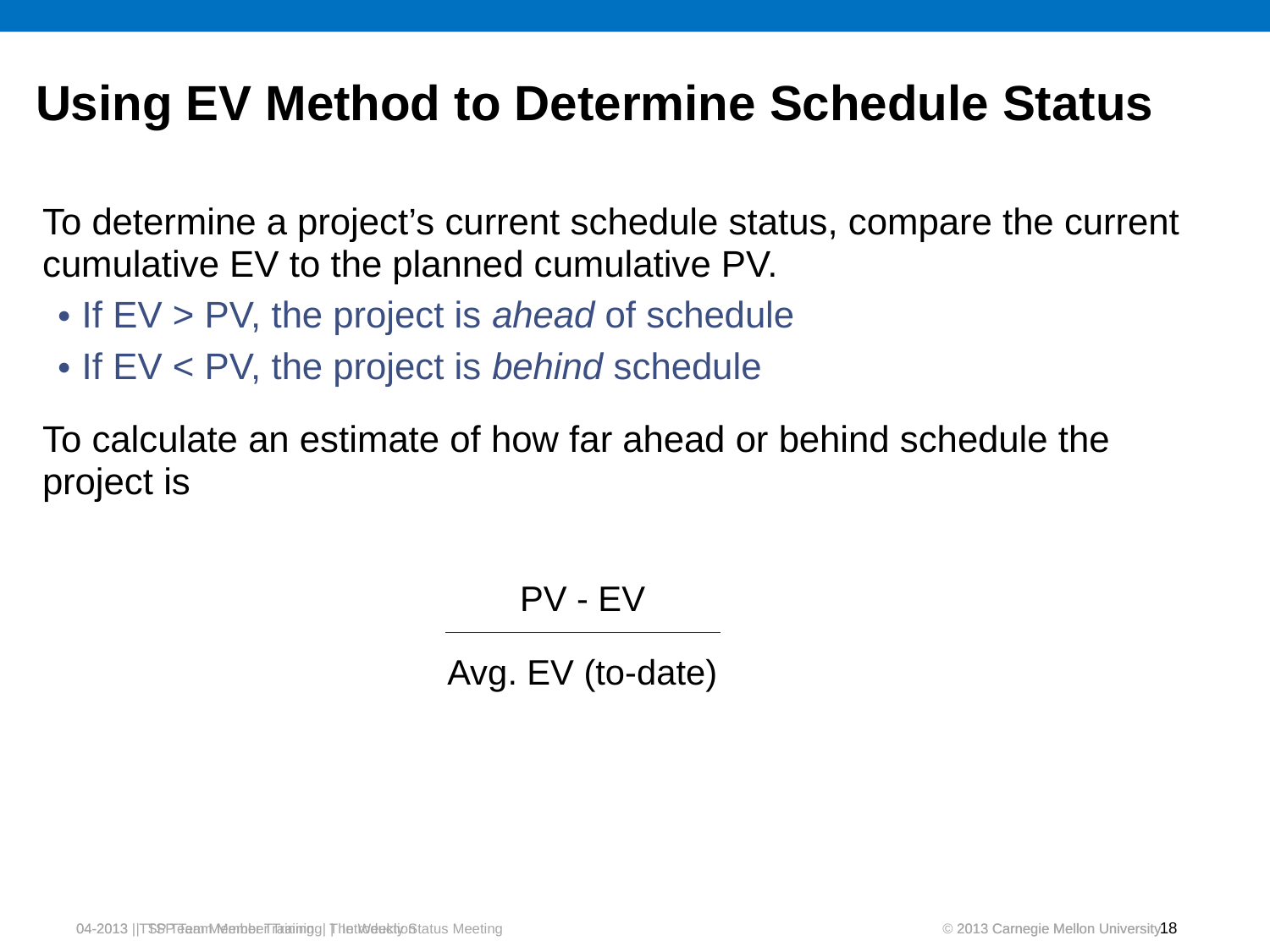

# Using EV Method to Determine Schedule Status
To determine a project’s current schedule status, compare the current cumulative EV to the planned cumulative PV.
If EV > PV, the project is ahead of schedule
If EV < PV, the project is behind schedule
To calculate an estimate of how far ahead or behind schedule the project is
PV - EV
Avg. EV (to-date)